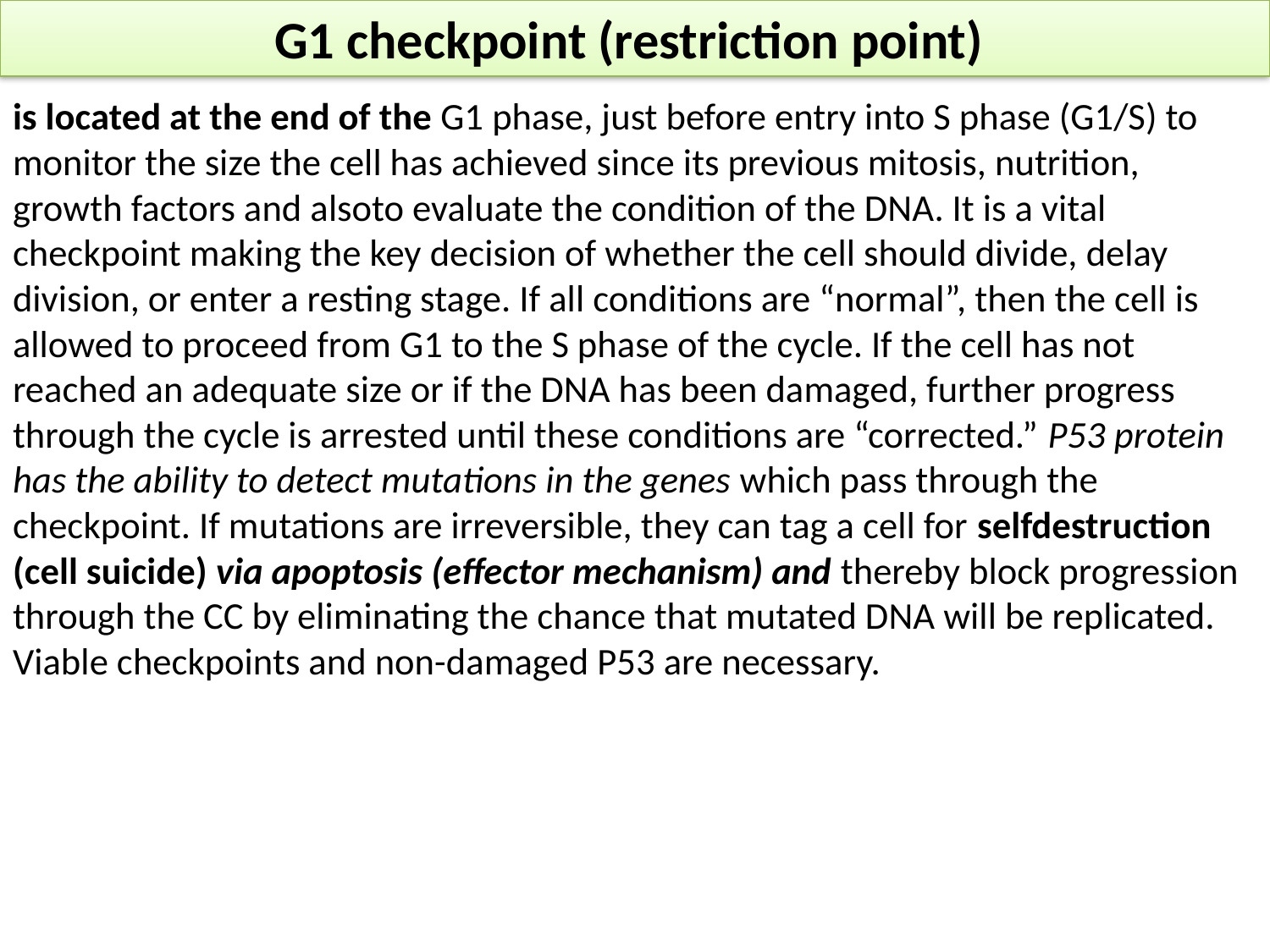

# G1 checkpoint (restriction point)
is located at the end of the G1 phase, just before entry into S phase (G1/S) to monitor the size the cell has achieved since its previous mitosis, nutrition, growth factors and alsoto evaluate the condition of the DNA. It is a vital checkpoint making the key decision of whether the cell should divide, delay division, or enter a resting stage. If all conditions are “normal”, then the cell is allowed to proceed from G1 to the S phase of the cycle. If the cell has not reached an adequate size or if the DNA has been damaged, further progress through the cycle is arrested until these conditions are “corrected.” P53 protein has the ability to detect mutations in the genes which pass through the checkpoint. If mutations are irreversible, they can tag a cell for selfdestruction (cell suicide) via apoptosis (effector mechanism) and thereby block progression through the CC by eliminating the chance that mutated DNA will be replicated. Viable checkpoints and non-damaged P53 are necessary.